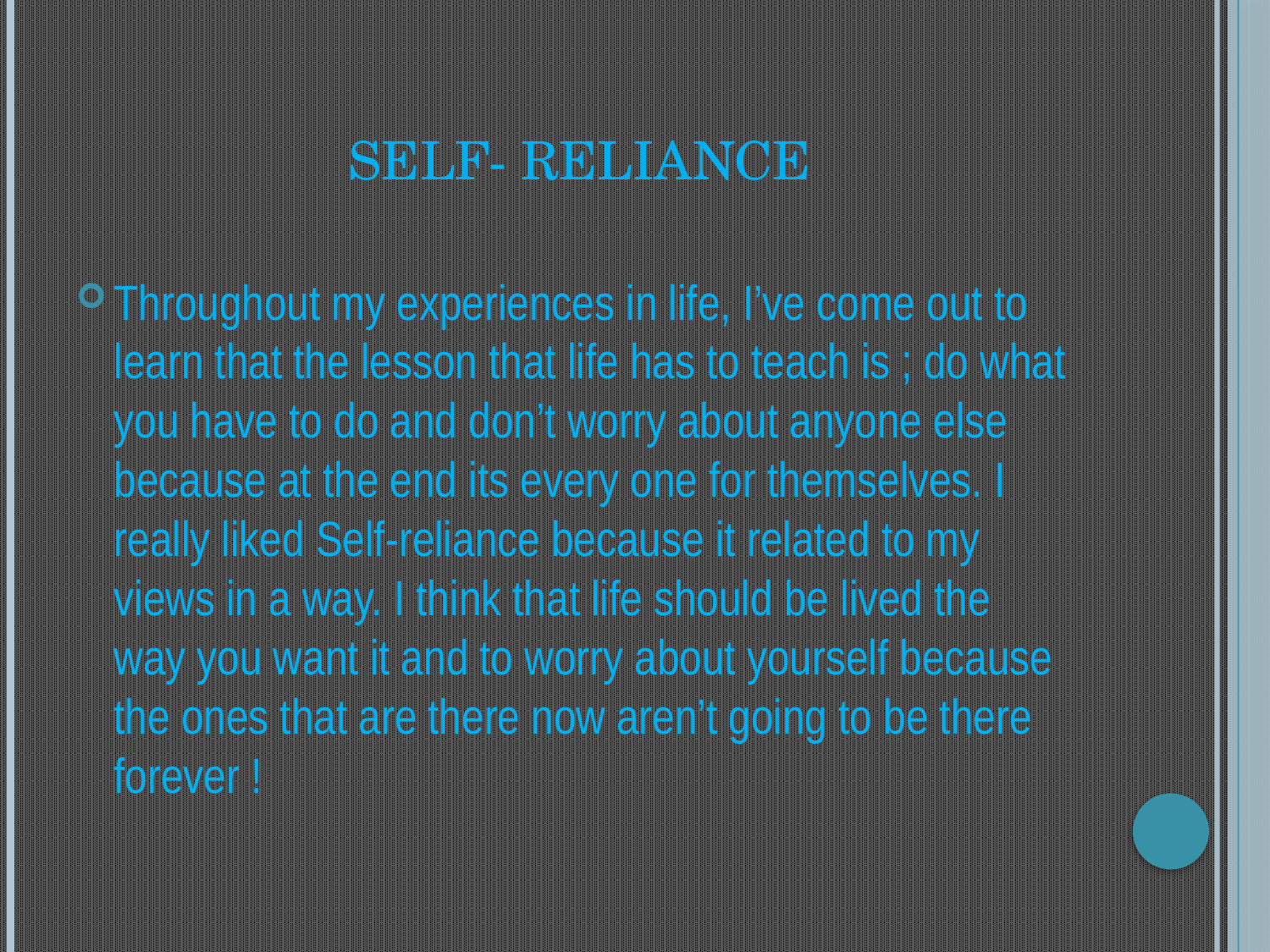

# Self- Reliance
Throughout my experiences in life, I’ve come out to learn that the lesson that life has to teach is ; do what you have to do and don’t worry about anyone else because at the end its every one for themselves. I really liked Self-reliance because it related to my views in a way. I think that life should be lived the way you want it and to worry about yourself because the ones that are there now aren’t going to be there forever !